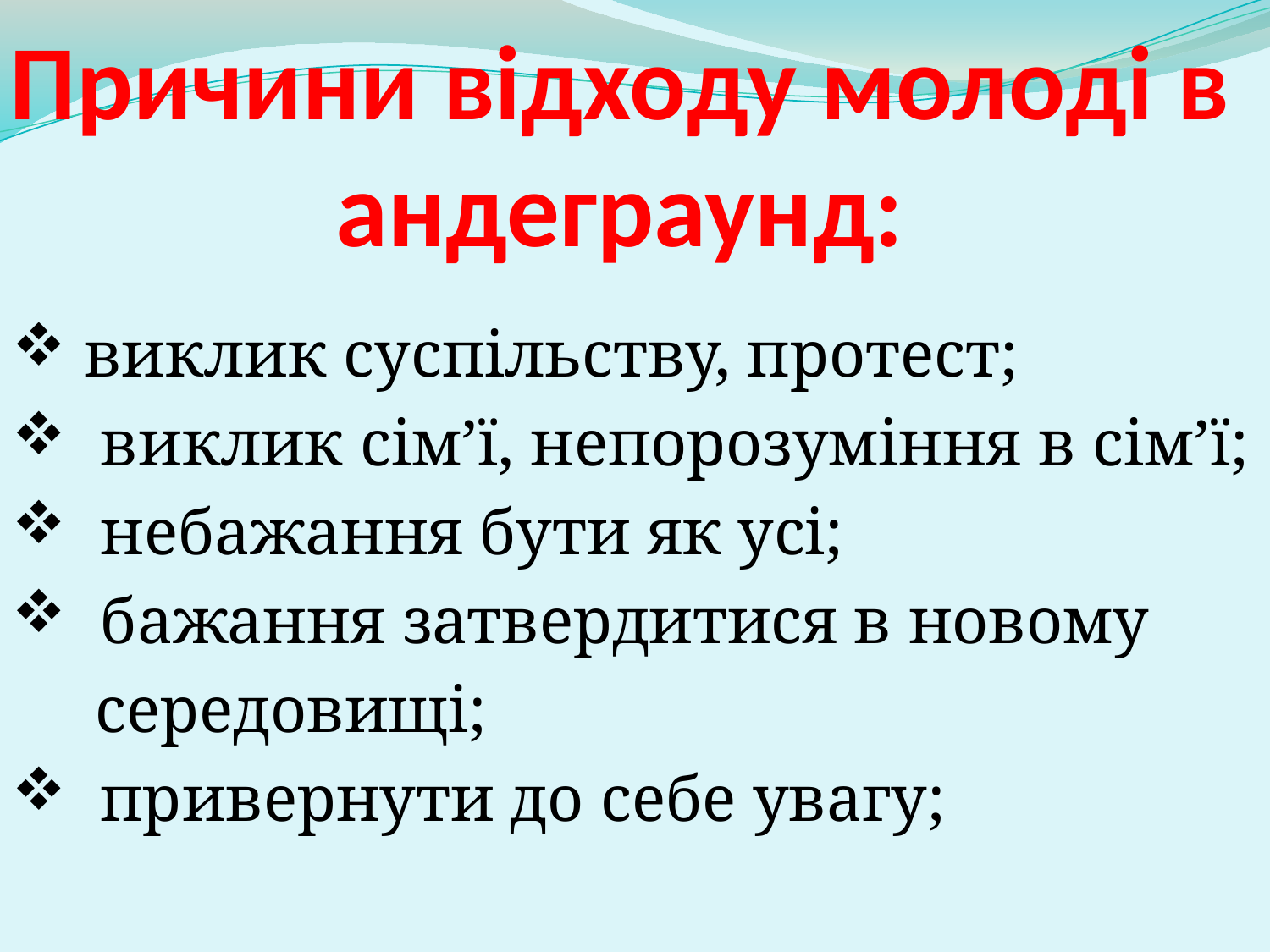

# Причини відходу молоді в андеграунд:
 виклик суспільству, протест;
  виклик сім’ї, непорозуміння в сім’ї;
  небажання бути як усі;
  бажання затвердитися в новому
     середовищі;
  привернути до себе увагу;